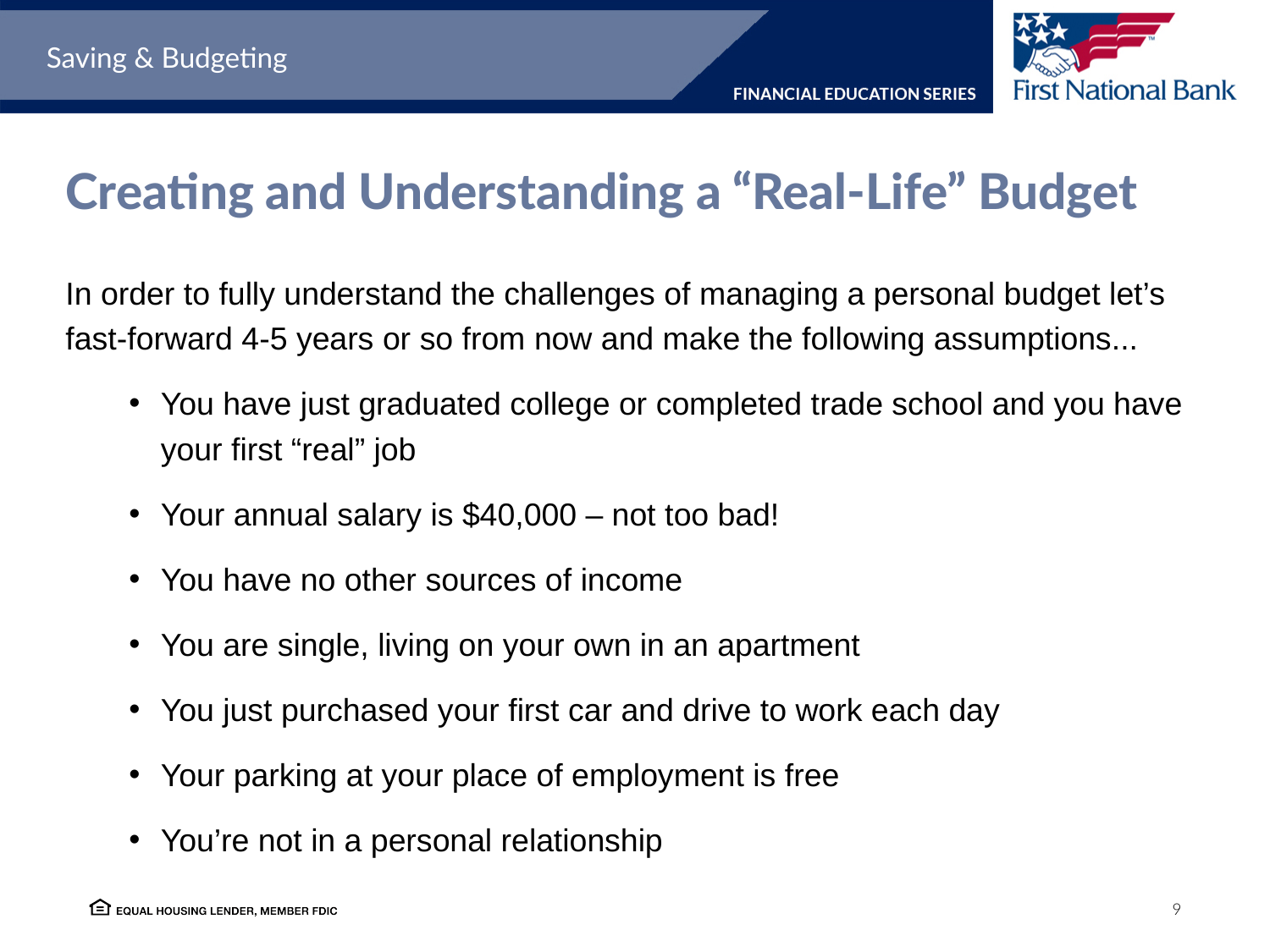

Saving & Budgeting
# Creating and Understanding a “Real-Life” Budget
In order to fully understand the challenges of managing a personal budget let’s fast-forward 4-5 years or so from now and make the following assumptions...
You have just graduated college or completed trade school and you have your first “real” job
Your annual salary is $40,000 – not too bad!
You have no other sources of income
You are single, living on your own in an apartment
You just purchased your first car and drive to work each day
Your parking at your place of employment is free
You’re not in a personal relationship
9